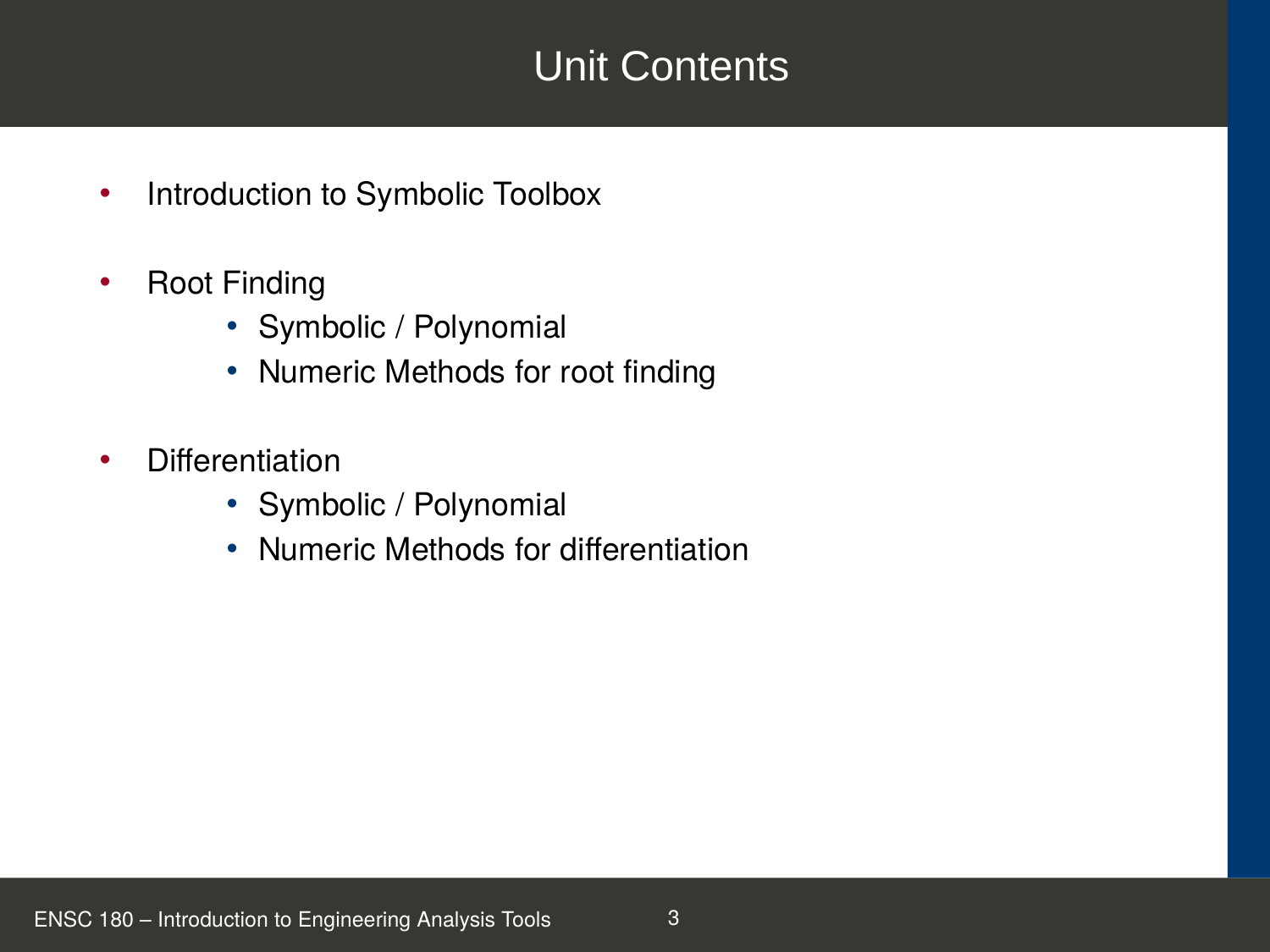

# Unit Contents
Introduction to Symbolic Toolbox

Root Finding
Symbolic / Polynomial
Numeric Methods for root finding

Differentiation
Symbolic / Polynomial
Numeric Methods for differentiation

ENSC 180 – Introduction to Engineering Analysis Tools